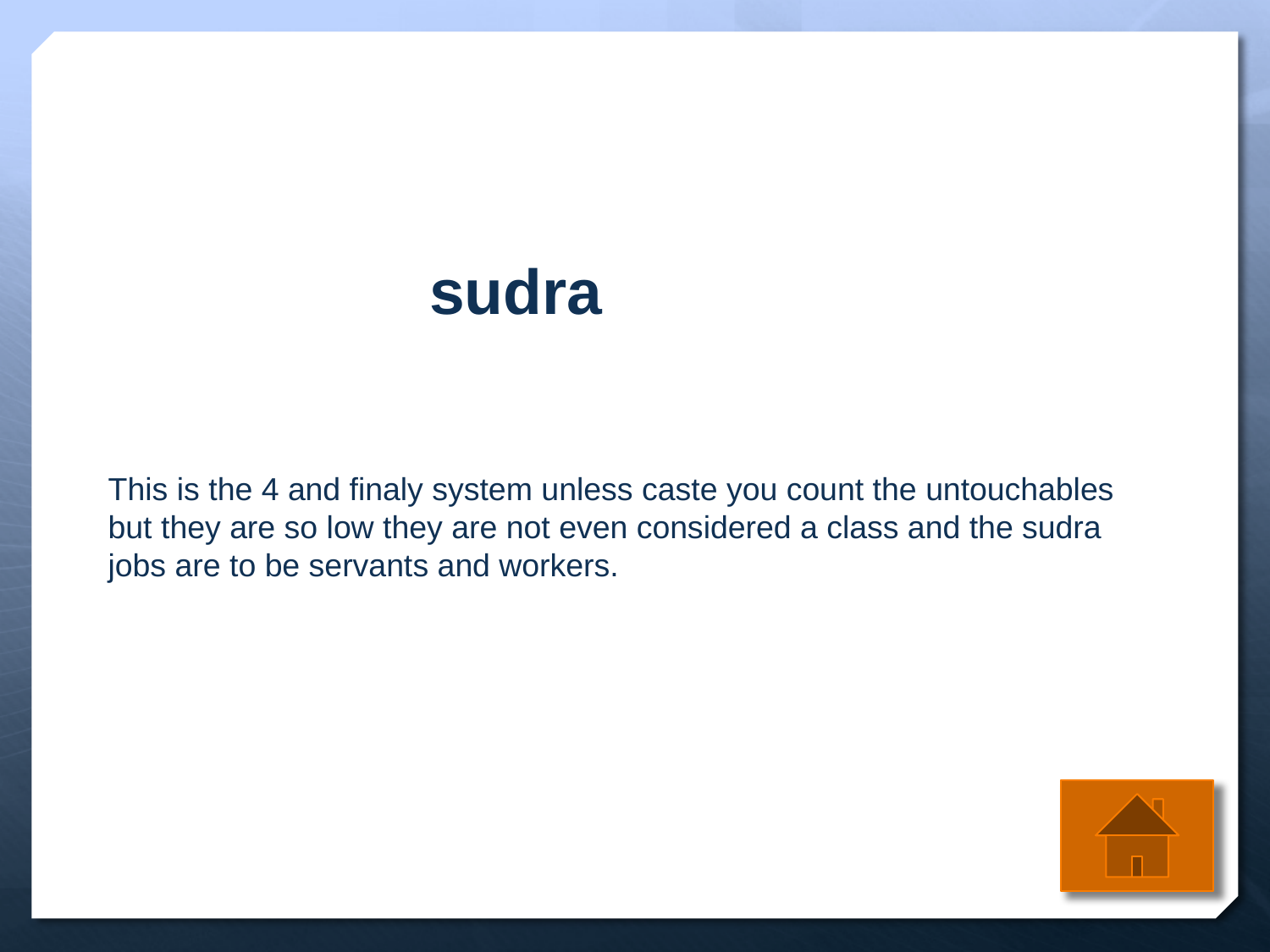

sudra
This is the 4 and finaly system unless caste you count the untouchables but they are so low they are not even considered a class and the sudra jobs are to be servants and workers.